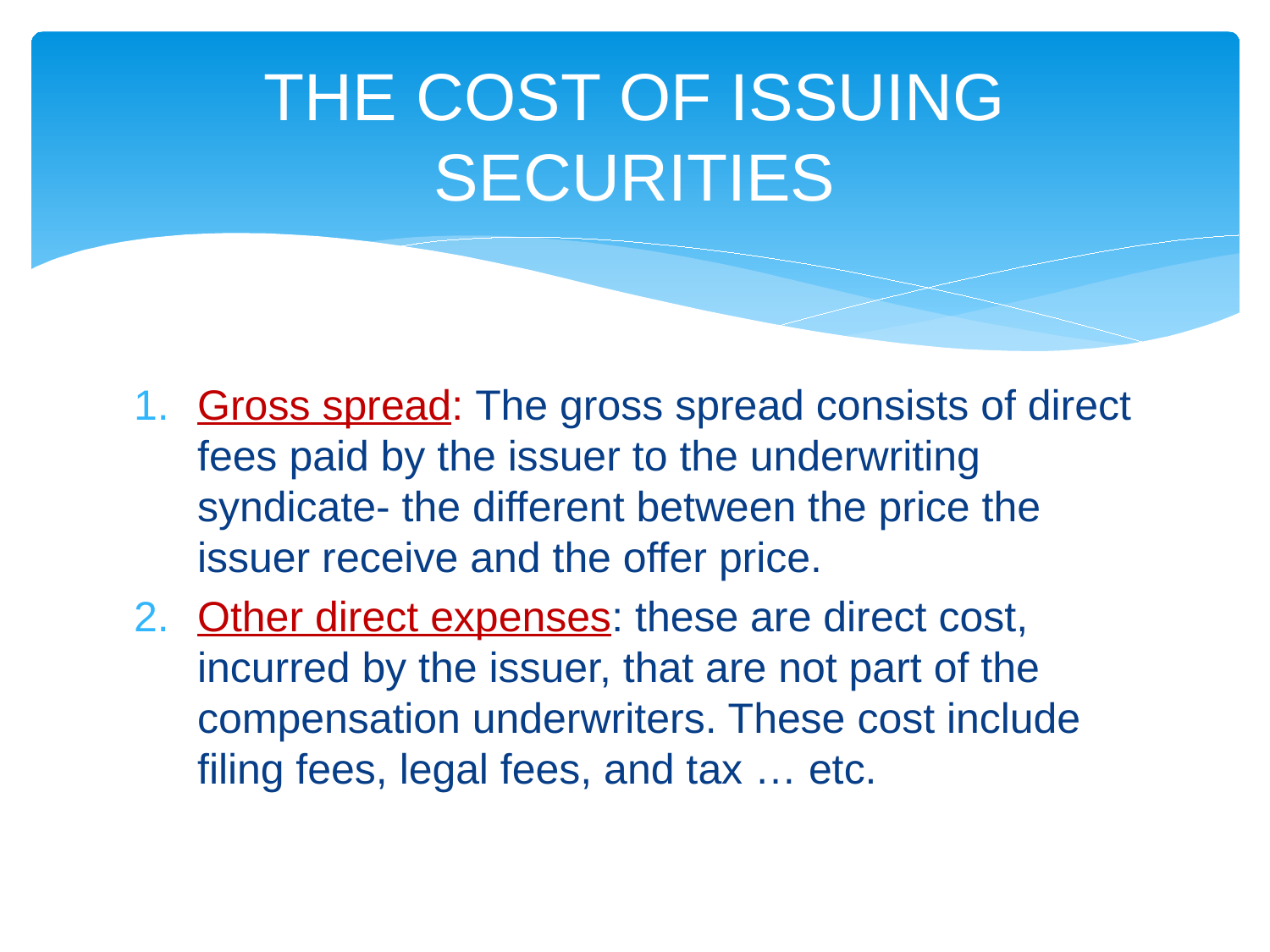

# THE COST OF ISSUING SECURITIES
Gross spread: The gross spread consists of direct fees paid by the issuer to the underwriting syndicate- the different between the price the issuer receive and the offer price.
Other direct expenses: these are direct cost, incurred by the issuer, that are not part of the compensation underwriters. These cost include filing fees, legal fees, and tax … etc.